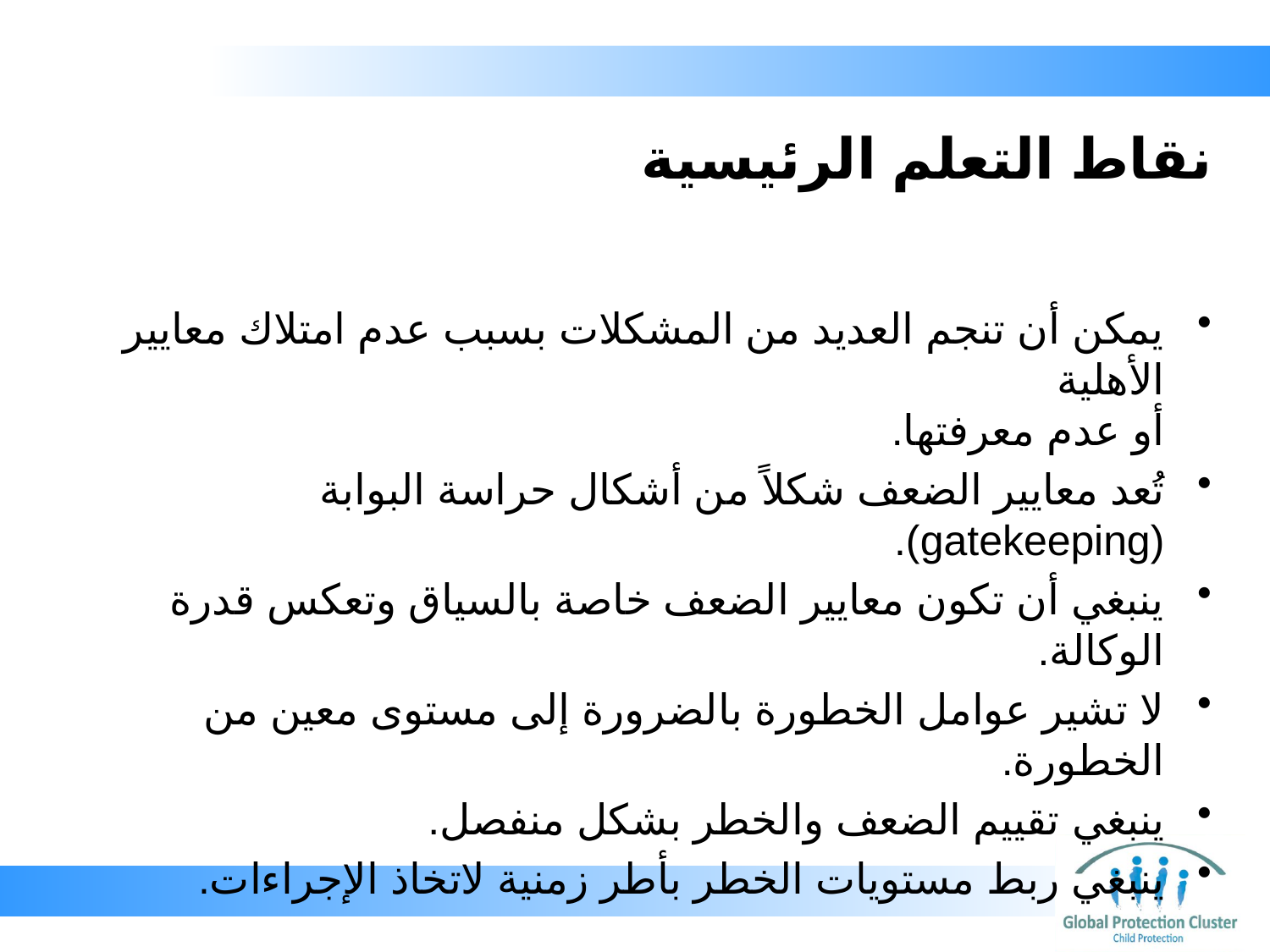

# نقاط التعلم الرئيسية

يمكن أن تنجم العديد من المشكلات بسبب عدم امتلاك معايير الأهلية
أو عدم معرفتها.
تُعد معايير الضعف شكلاً من أشكال حراسة البوابة (gatekeeping).
ينبغي أن تكون معايير الضعف خاصة بالسياق وتعكس قدرة الوكالة.
لا تشير عوامل الخطورة بالضرورة إلى مستوى معين من الخطورة.
ينبغي تقييم الضعف والخطر بشكل منفصل.
ينبغي ربط مستويات الخطر بأطر زمنية لاتخاذ الإجراءات.